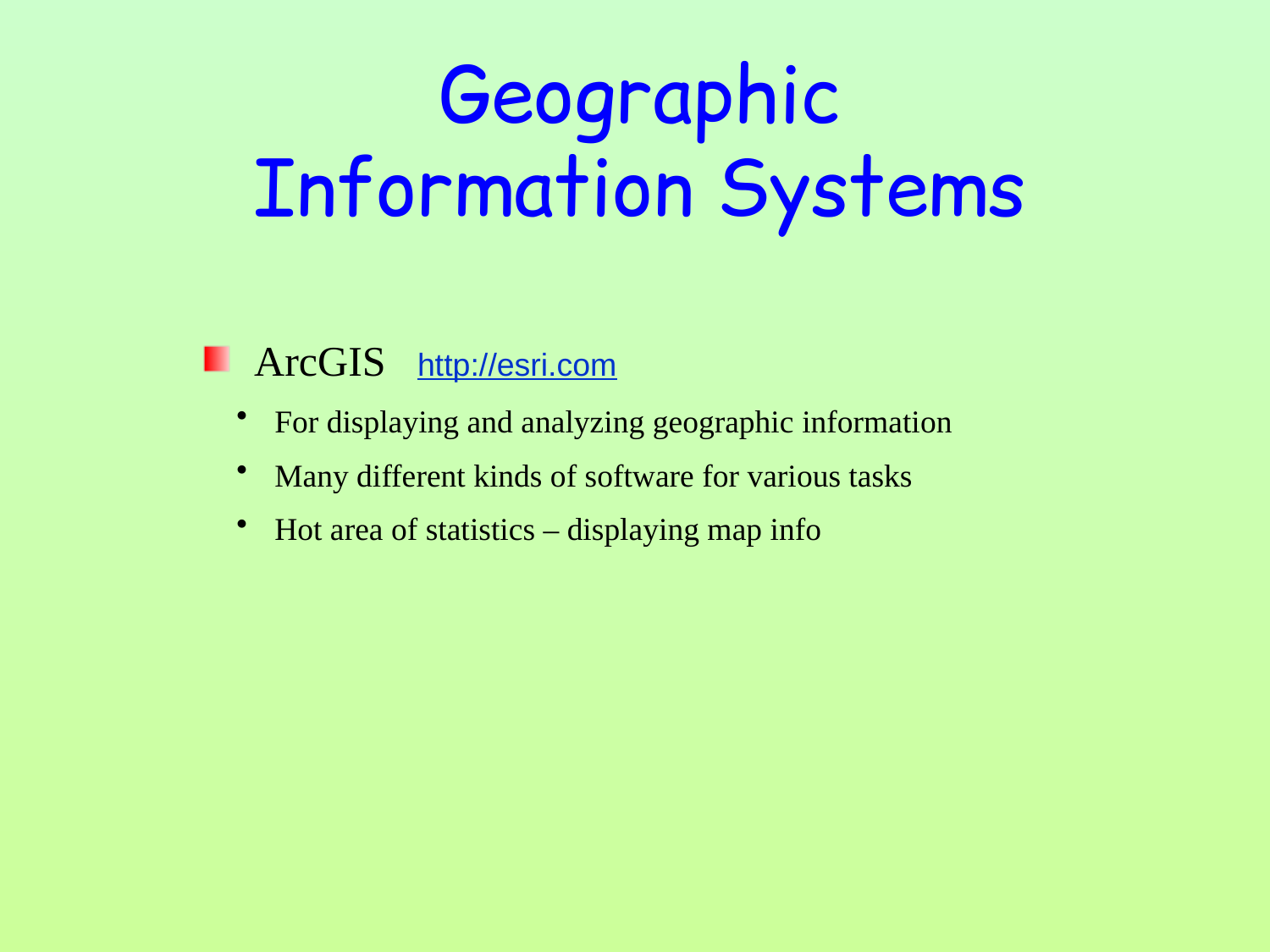

# Geographic Information Systems
  ArcGIS   http://esri.com
 For displaying and analyzing geographic information
 Many different kinds of software for various tasks
 Hot area of statistics – displaying map info